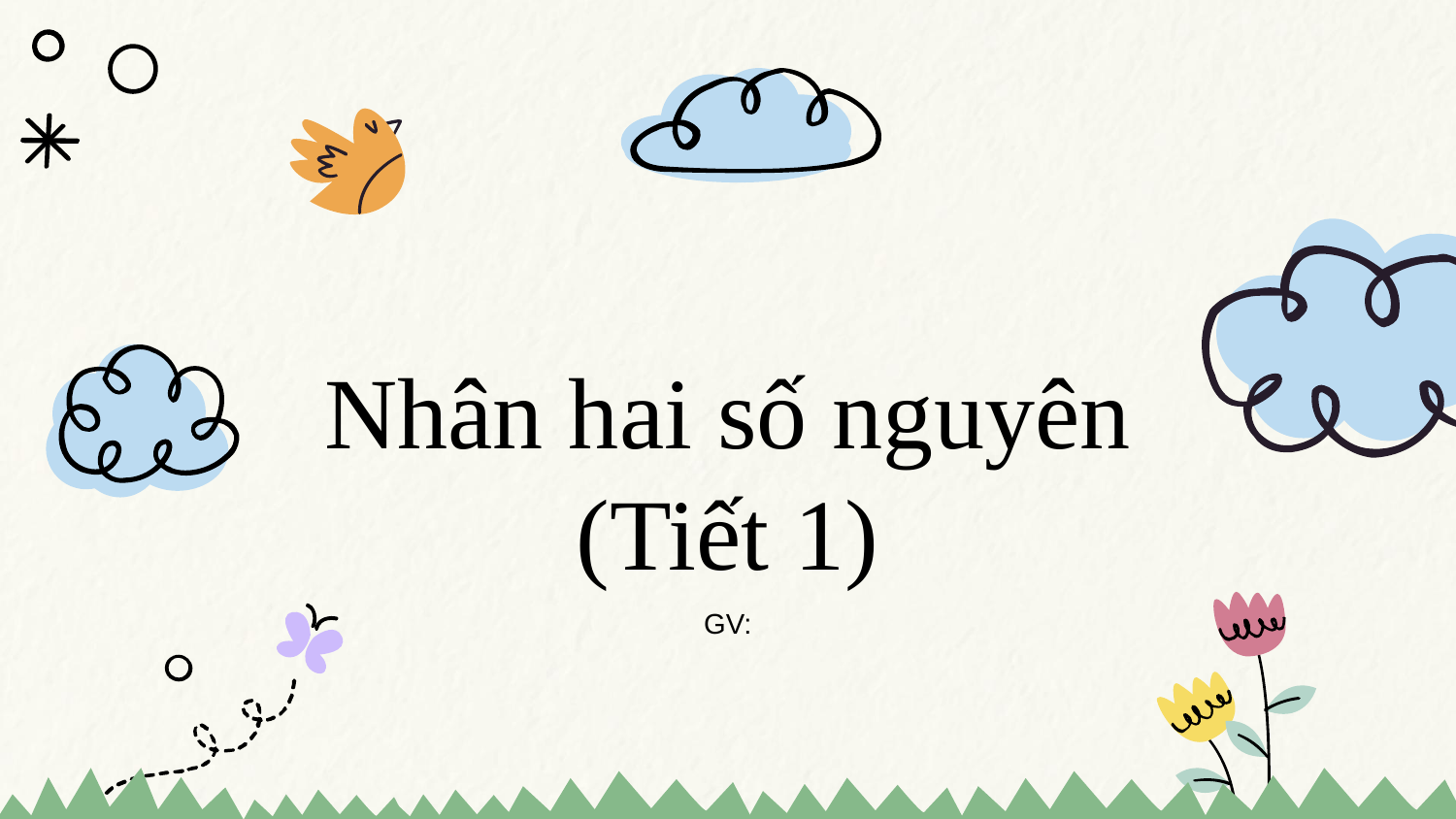

# Nhân hai số nguyên (Tiết 1)
GV: